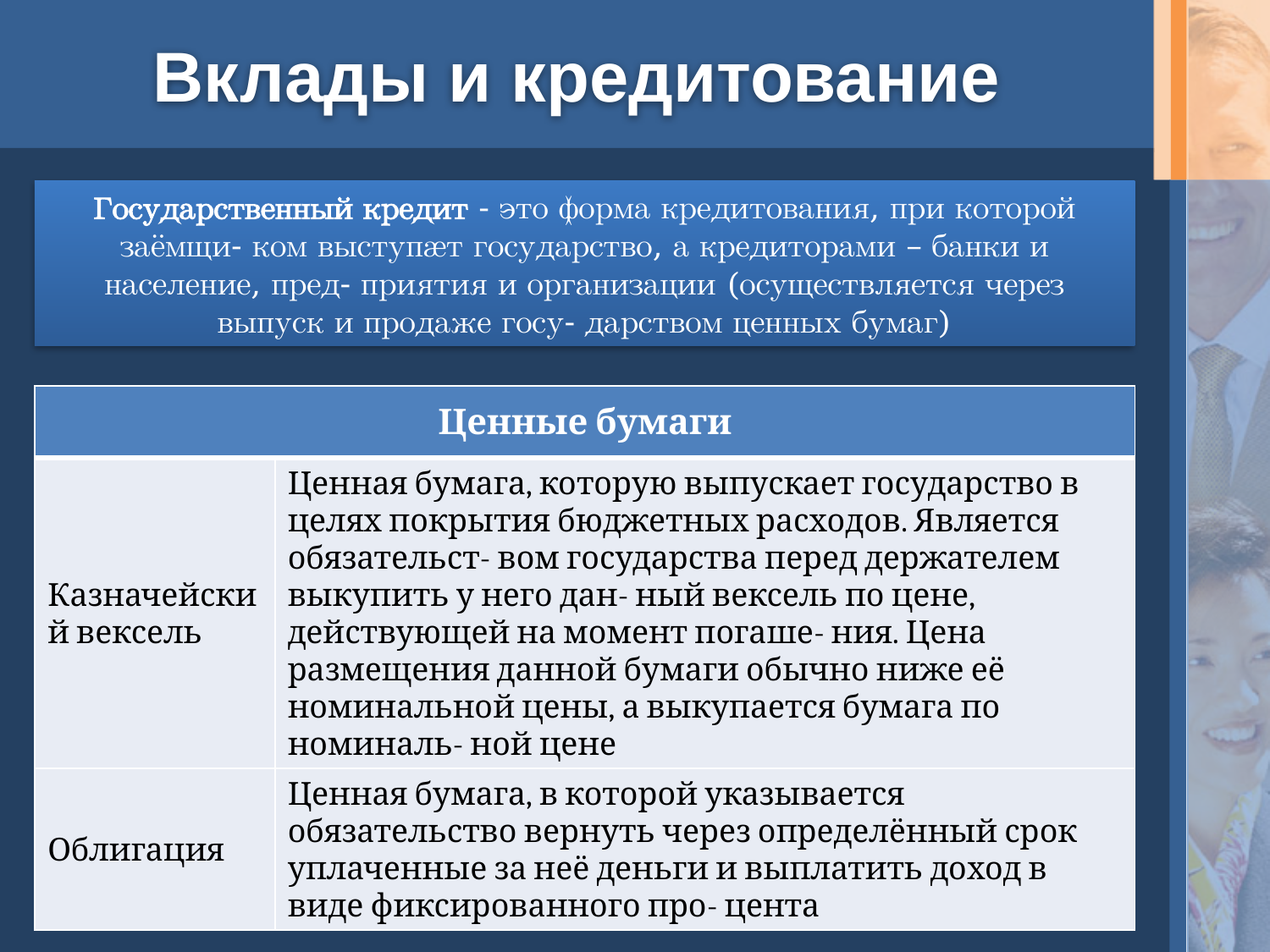

# Вклады и кредитование
Государственный кредит - это форма кредитования, при которой заёмщи- ком выступает государство, а кредиторами – банки и население, пред- приятия и организации (осуществляется через выпуск и продаже госу- дарством ценных бумаг)
| Ценные бумаги |  |
| --- | --- |
| Казначейский вексель | Ценная бумага, которую выпускает государство в целях покрытия бюджетных расходов. Является обязательст- вом государства перед держателем выкупить у него дан- ный вексель по цене, действующей на момент погаше- ния. Цена размещения данной бумаги обычно ниже её номинальной цены, а выкупается бумага по номиналь- ной цене |
| Облигация | Ценная бумага, в которой указывается обязательство вернуть через определённый срок уплаченные за неё деньги и выплатить доход в виде фиксированного про- цента |